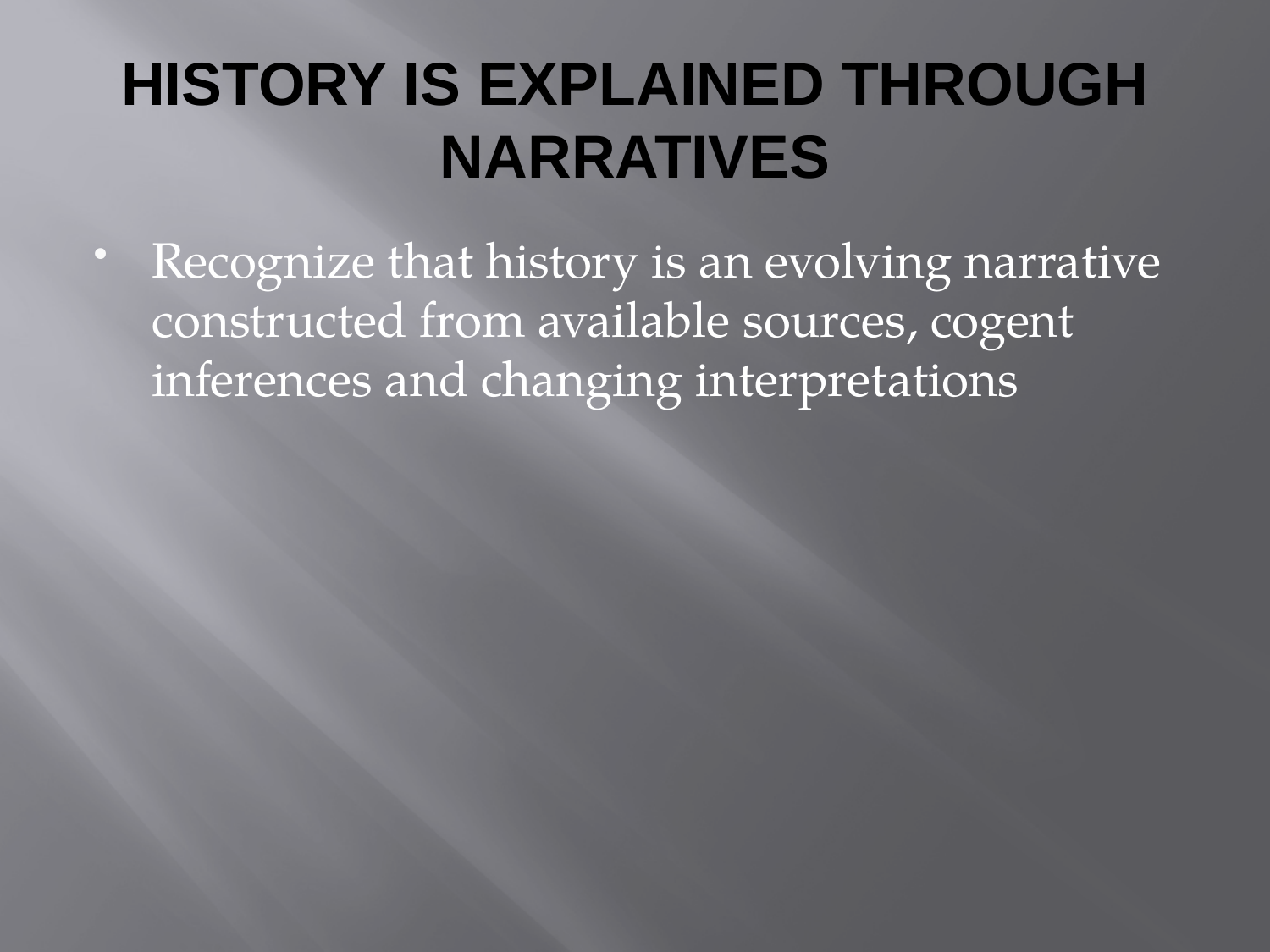

# HISTORY IS EXPLAINED THROUGH NARRATIVES
Recognize that history is an evolving narrative constructed from available sources, cogent inferences and changing interpretations